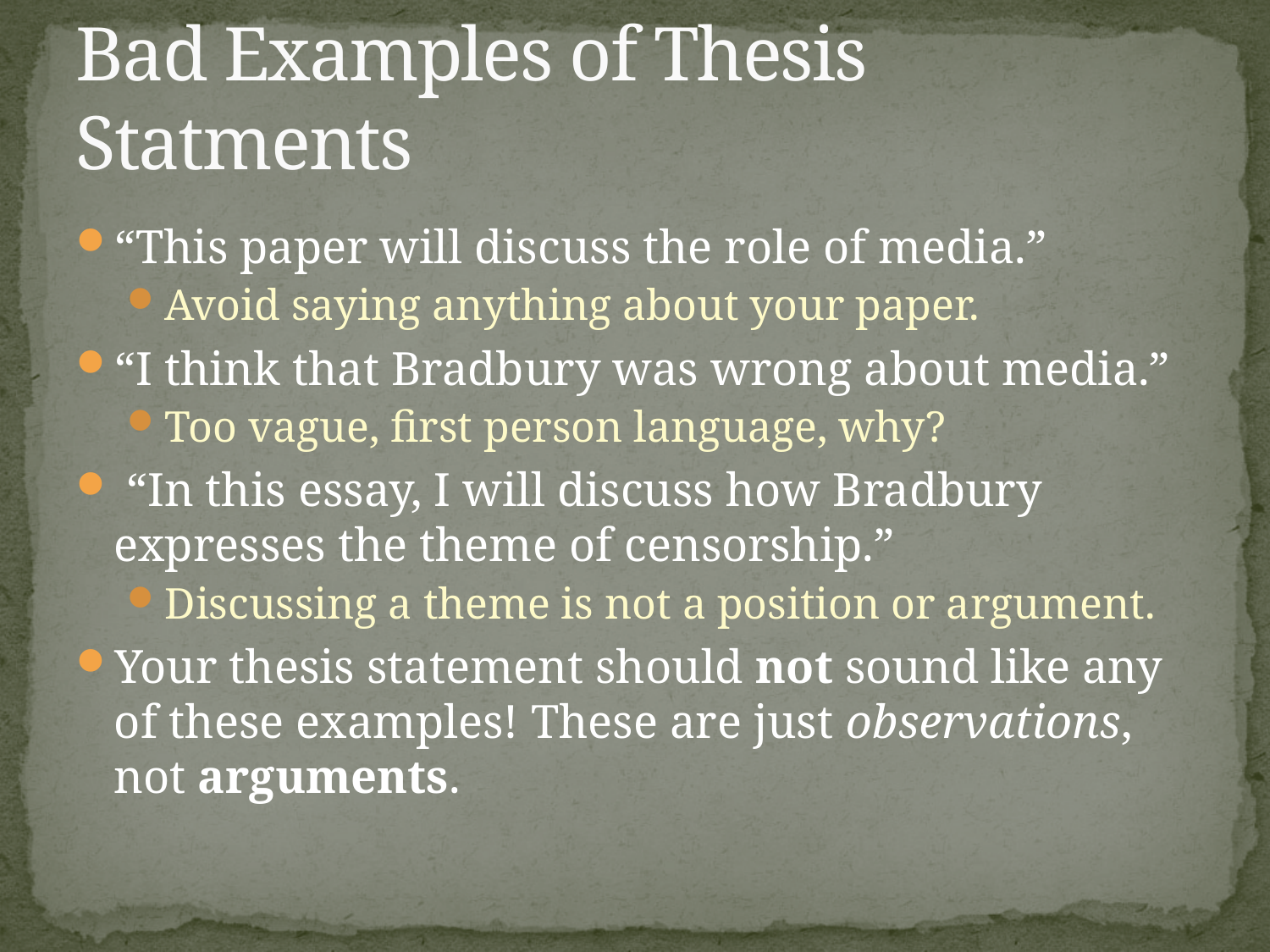

# Bad Examples of Thesis Statments
“This paper will discuss the role of media.”
Avoid saying anything about your paper.
“I think that Bradbury was wrong about media.”
Too vague, first person language, why?
 “In this essay, I will discuss how Bradbury expresses the theme of censorship.”
Discussing a theme is not a position or argument.
Your thesis statement should not sound like any of these examples! These are just observations, not arguments.